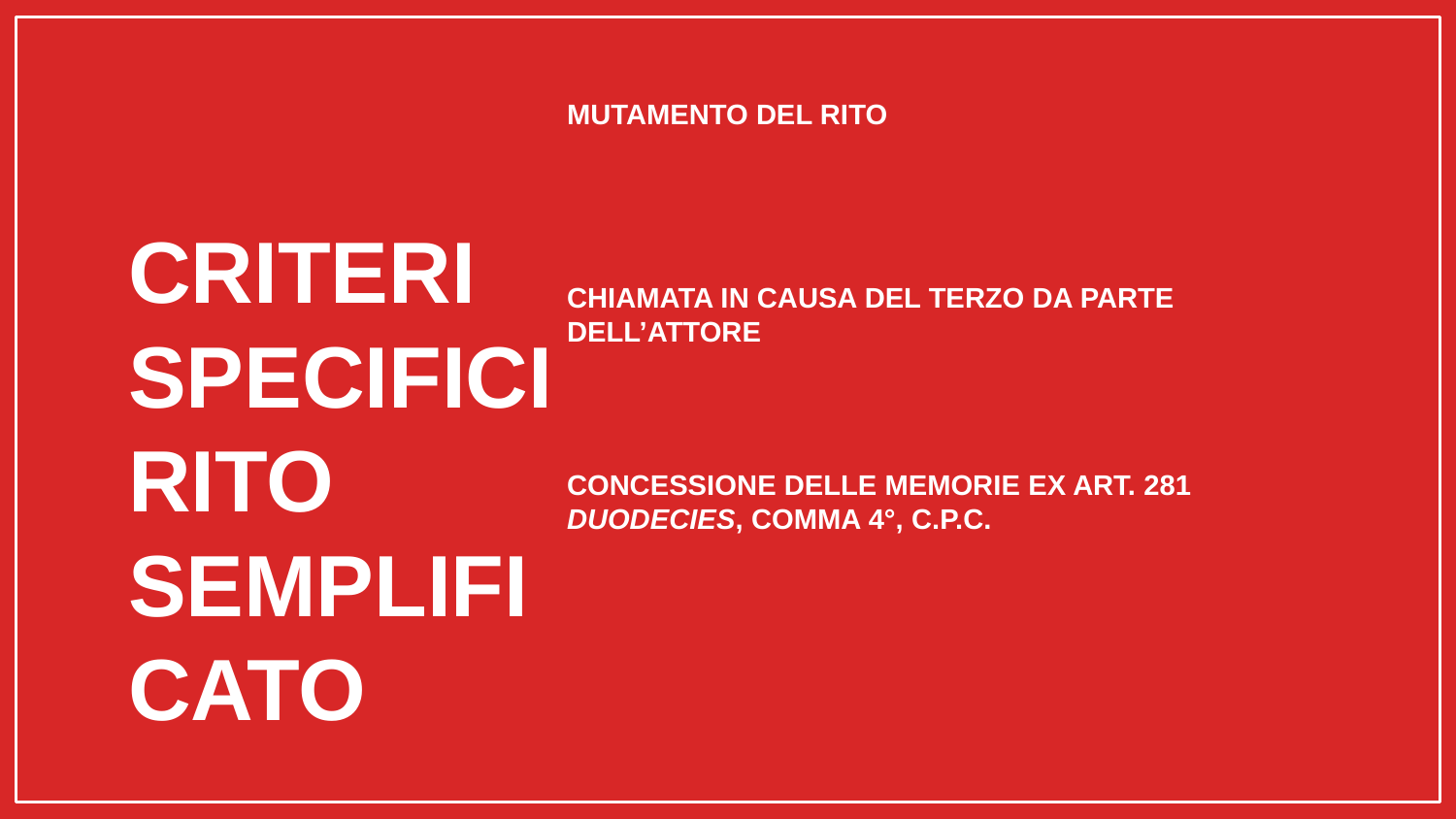

MUTAMENTO DEL RITO
# CRITERI SPECIFICI
RITO
SEMPLIFICATO
CHIAMATA IN CAUSA DEL TERZO DA PARTE DELL’ATTORE
CONCESSIONE DELLE MEMORIE EX ART. 281 DUODECIES, COMMA 4°, C.P.C.